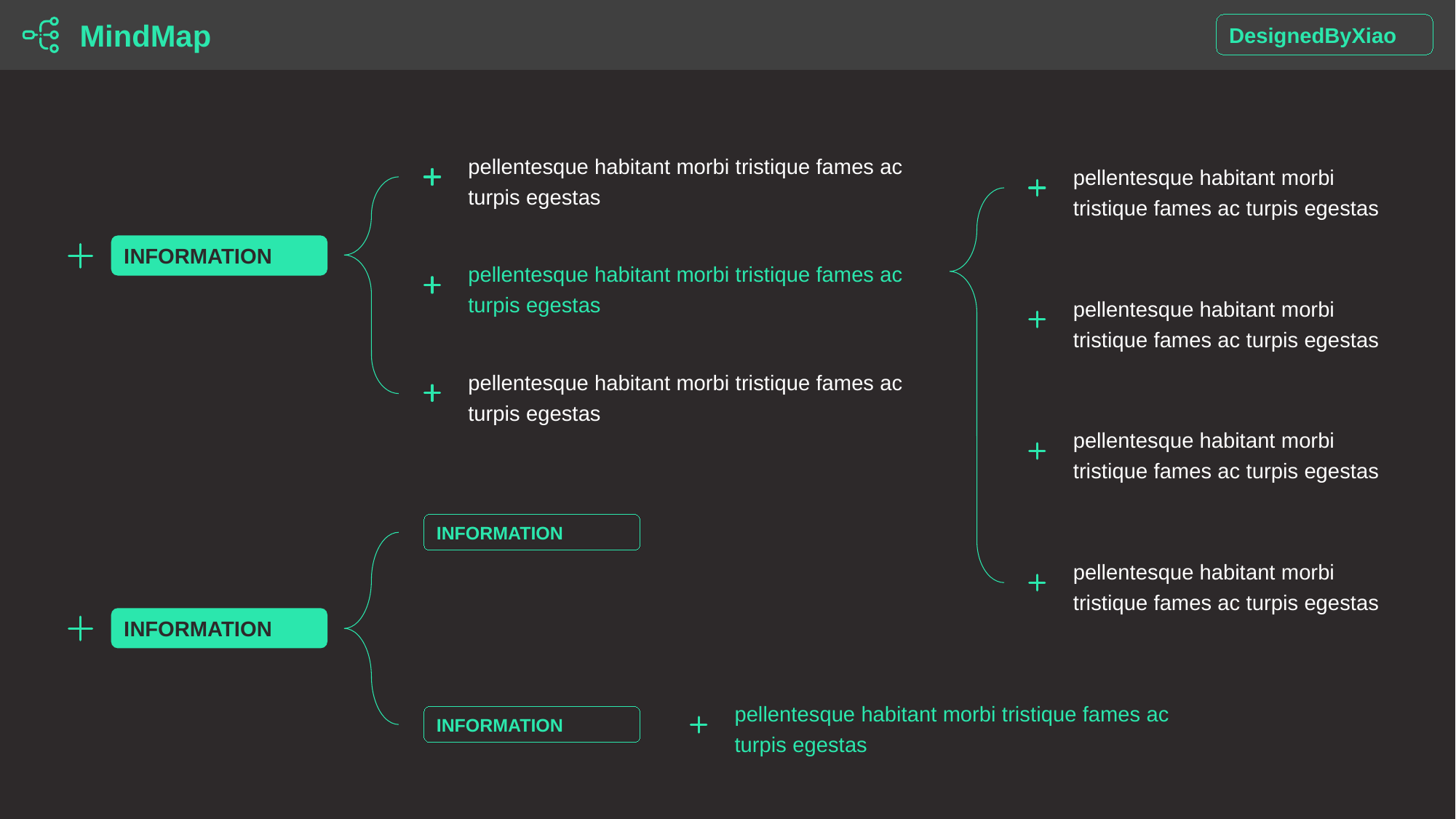

MindMap
DesignedByXiao

pellentesque habitant morbi tristique fames ac turpis egestas
pellentesque habitant morbi tristique fames ac turpis egestas

INFORMATION
pellentesque habitant morbi tristique fames ac turpis egestas
pellentesque habitant morbi tristique fames ac turpis egestas
pellentesque habitant morbi tristique fames ac turpis egestas
pellentesque habitant morbi tristique fames ac turpis egestas
INFORMATION

pellentesque habitant morbi tristique fames ac turpis egestas
INFORMATION
pellentesque habitant morbi tristique fames ac turpis egestas
INFORMATION